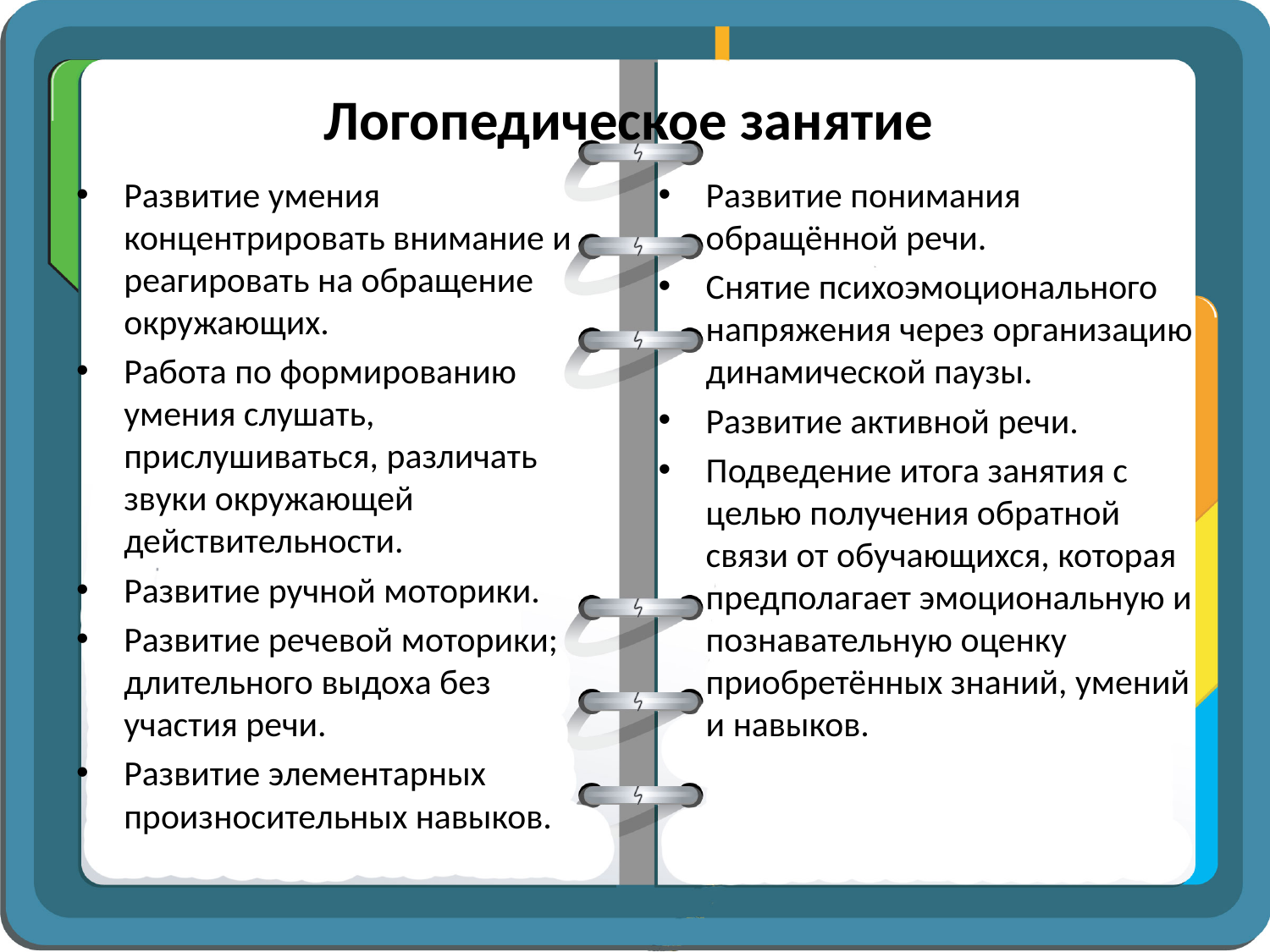

# Логопедическое занятие
Развитие умения концентрировать внимание и реагировать на обращение окружающих.
Работа по формированию умения слушать, прислушиваться, различать звуки окружающей действительности.
Развитие ручной моторики.
Развитие речевой моторики; длительного выдоха без участия речи.
Развитие элементарных произносительных навыков.
Развитие понимания обращённой речи.
Снятие психоэмоционального напряжения через организацию динамической паузы.
Развитие активной речи.
Подведение итога занятия с целью получения обратной связи от обучающихся, которая предполагает эмоциональную и познавательную оценку приобретённых знаний, умений и навыков.